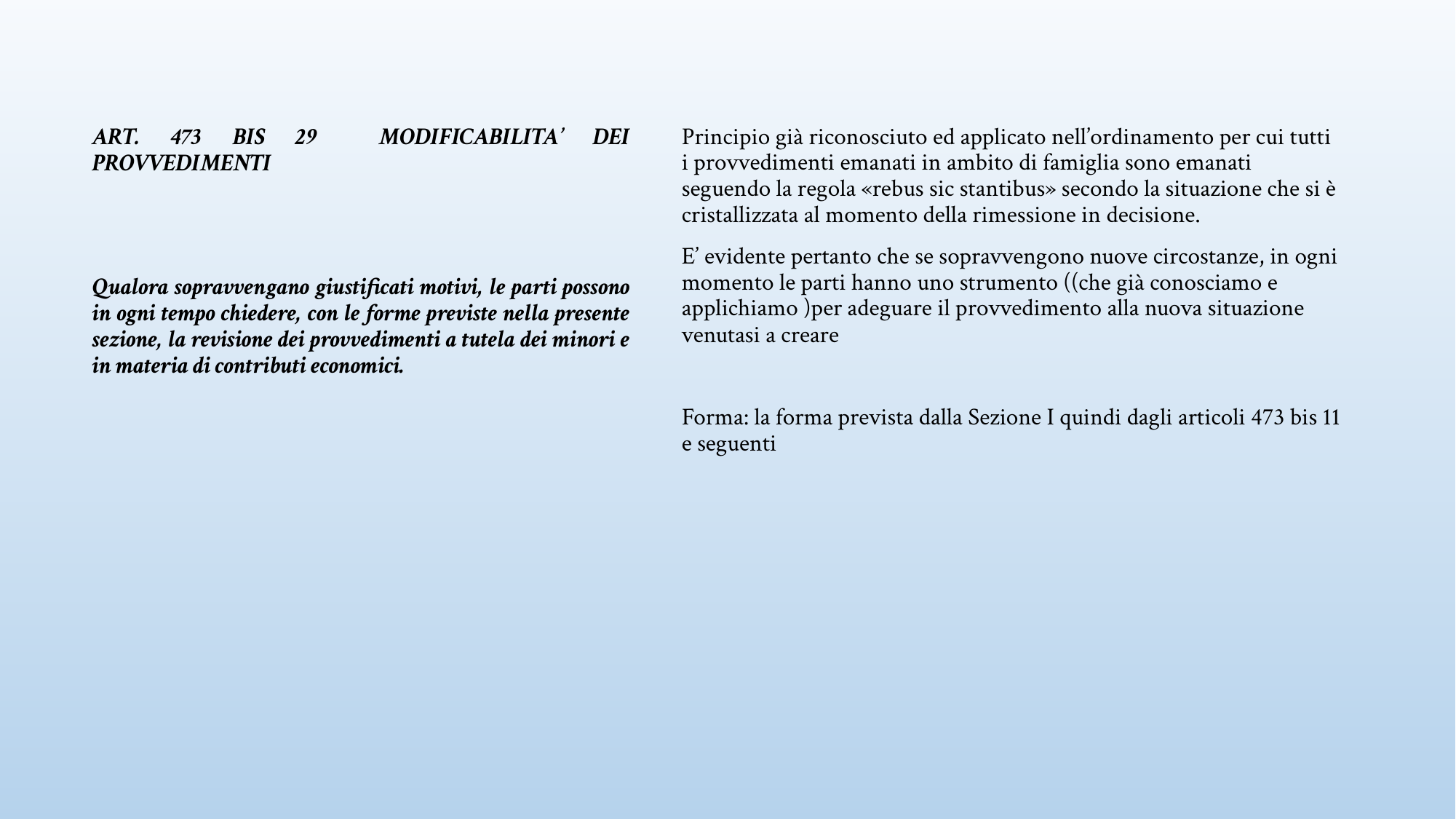

ART. 473 BIS 29  MODIFICABILITA’ DEI PROVVEDIMENTI

Qualora sopravvengano giustificati motivi, le parti possono in ogni tempo chiedere, con le forme previste nella presente sezione, la revisione dei provvedimenti a tutela dei minori e in materia di contributi economici.
Principio già riconosciuto ed applicato nell’ordinamento per cui tutti i provvedimenti emanati in ambito di famiglia sono emanati seguendo la regola «rebus sic stantibus» secondo la situazione che si è cristallizzata al momento della rimessione in decisione.
E’ evidente pertanto che se sopravvengono nuove circostanze, in ogni momento le parti hanno uno strumento ((che già conosciamo e applichiamo )per adeguare il provvedimento alla nuova situazione venutasi a creare

Forma: la forma prevista dalla Sezione I quindi dagli articoli 473 bis 11 e seguenti